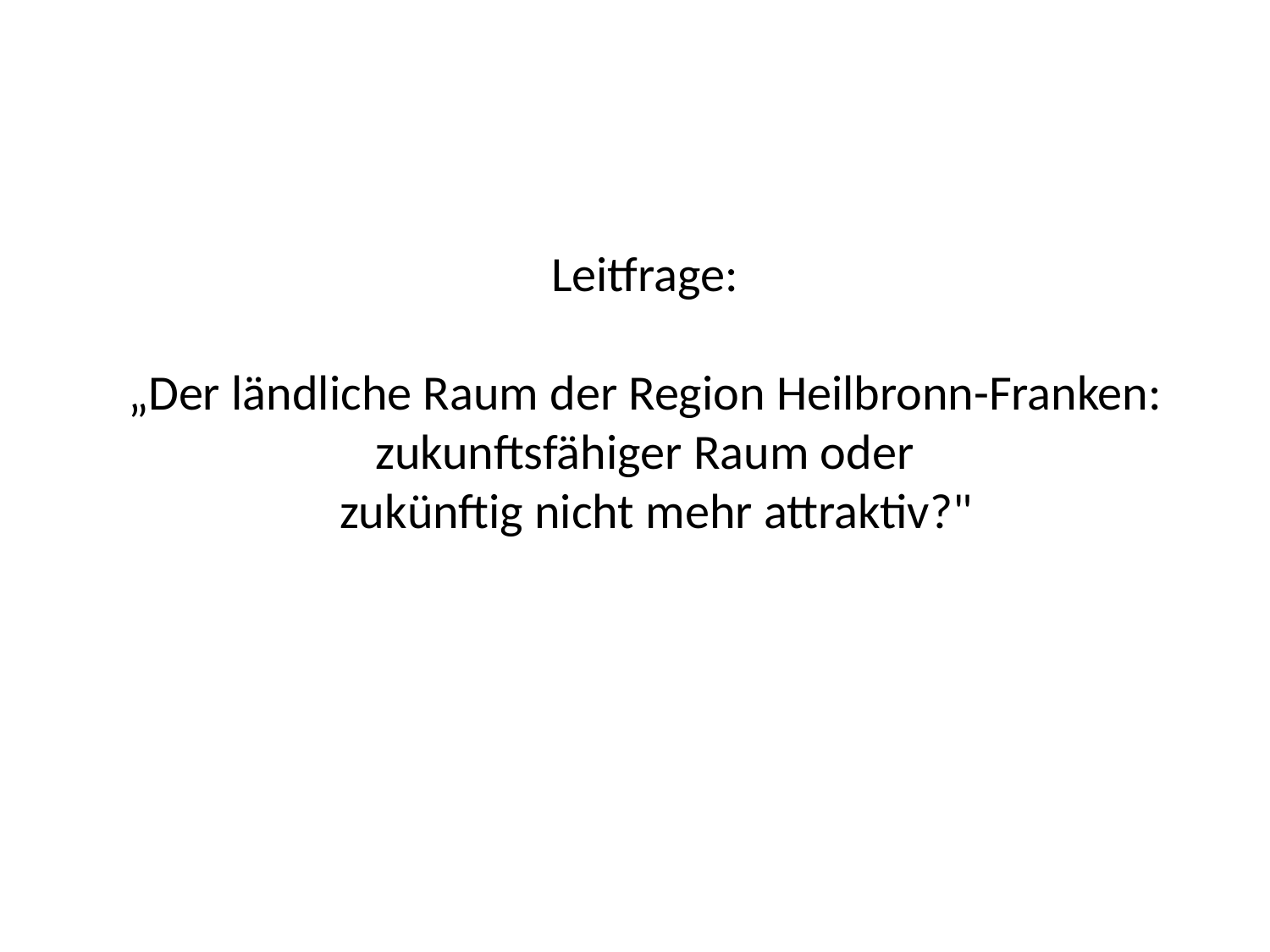

Leitfrage:

„Der ländliche Raum der Region Heilbronn-Franken: zukunftsfähiger Raum oder
  zukünftig nicht mehr attraktiv?"